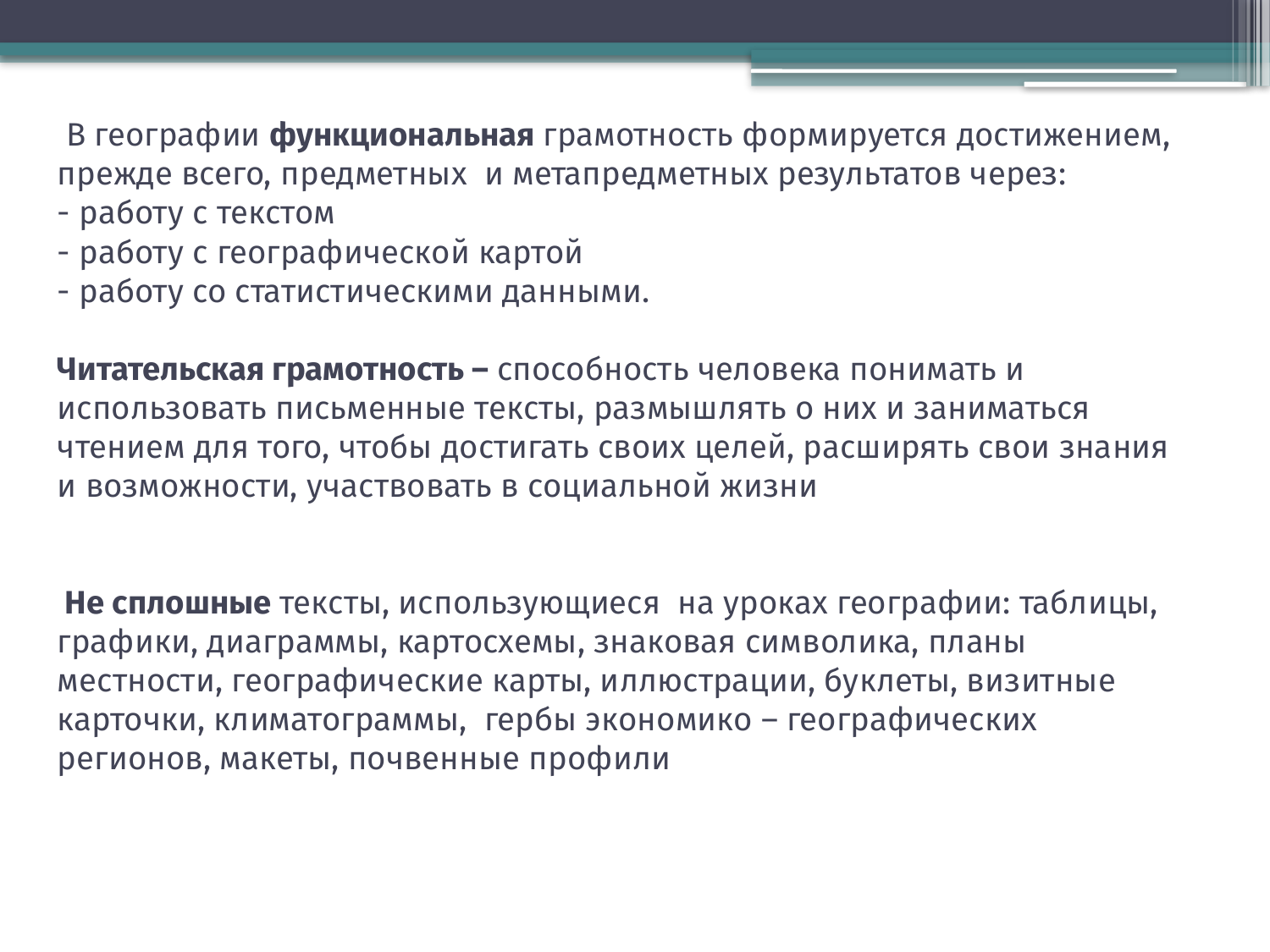

# В географии функциональная грамотность формируется достижением, прежде всего, предметных  и метапредметных результатов через: - работу с текстом - работу с географической картой - работу со статистическими данными. Читательская грамотность – способность человека понимать и использовать письменные тексты, размышлять о них и заниматься чтением для того, чтобы достигать своих целей, расширять свои знания и возможности, участвовать в социальной жизни Не сплошные тексты, использующиеся  на уроках географии: таблицы, графики, диаграммы, картосхемы, знаковая символика, планы местности, географические карты, иллюстрации, буклеты, визитные карточки, климатограммы,  гербы экономико – географических регионов, макеты, почвенные профили